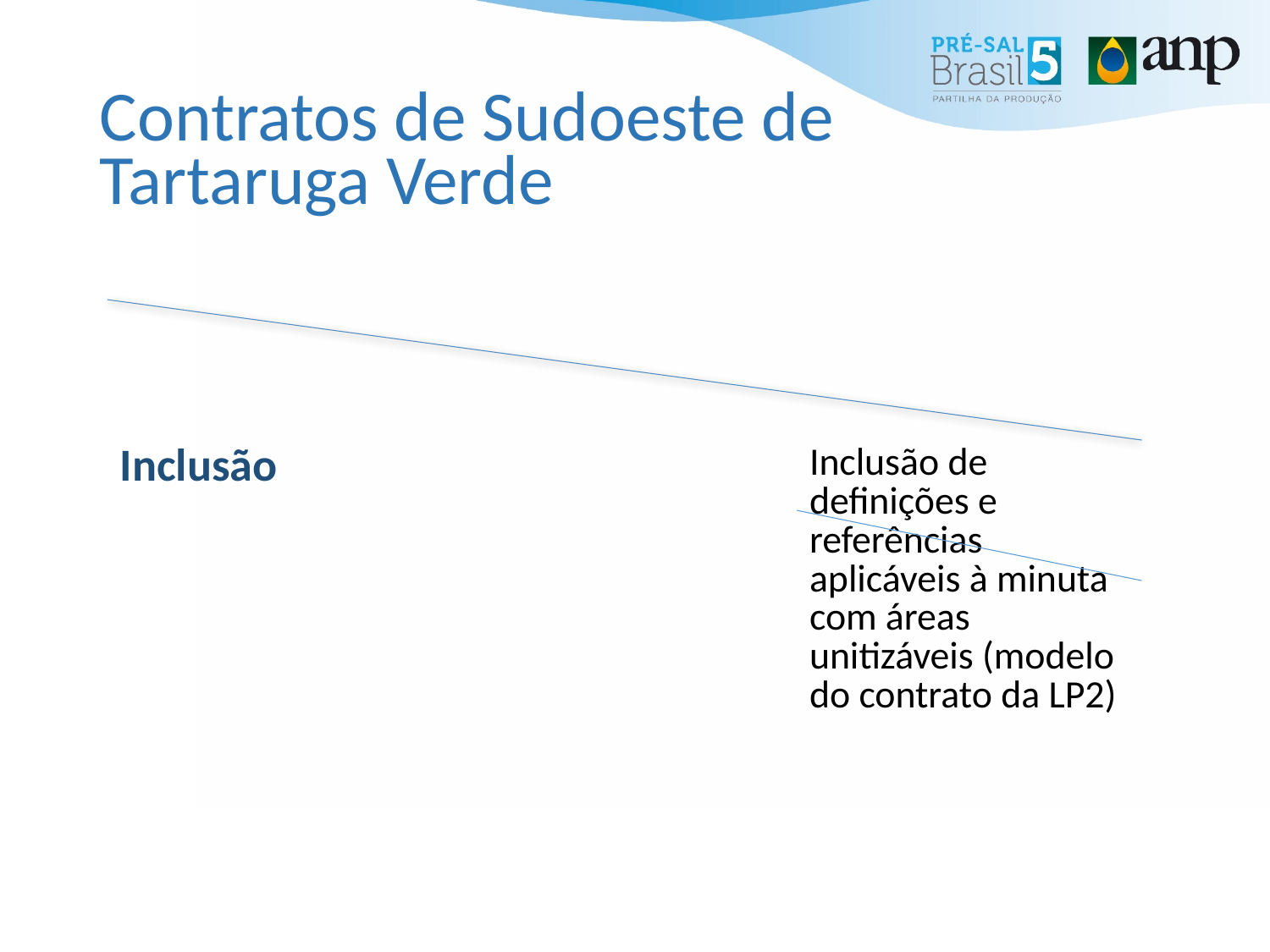

# Contratos de Sudoeste de Tartaruga Verde

Inclusão
Inclusão de definições e referências aplicáveis à minuta com áreas unitizáveis (modelo do contrato da LP2)